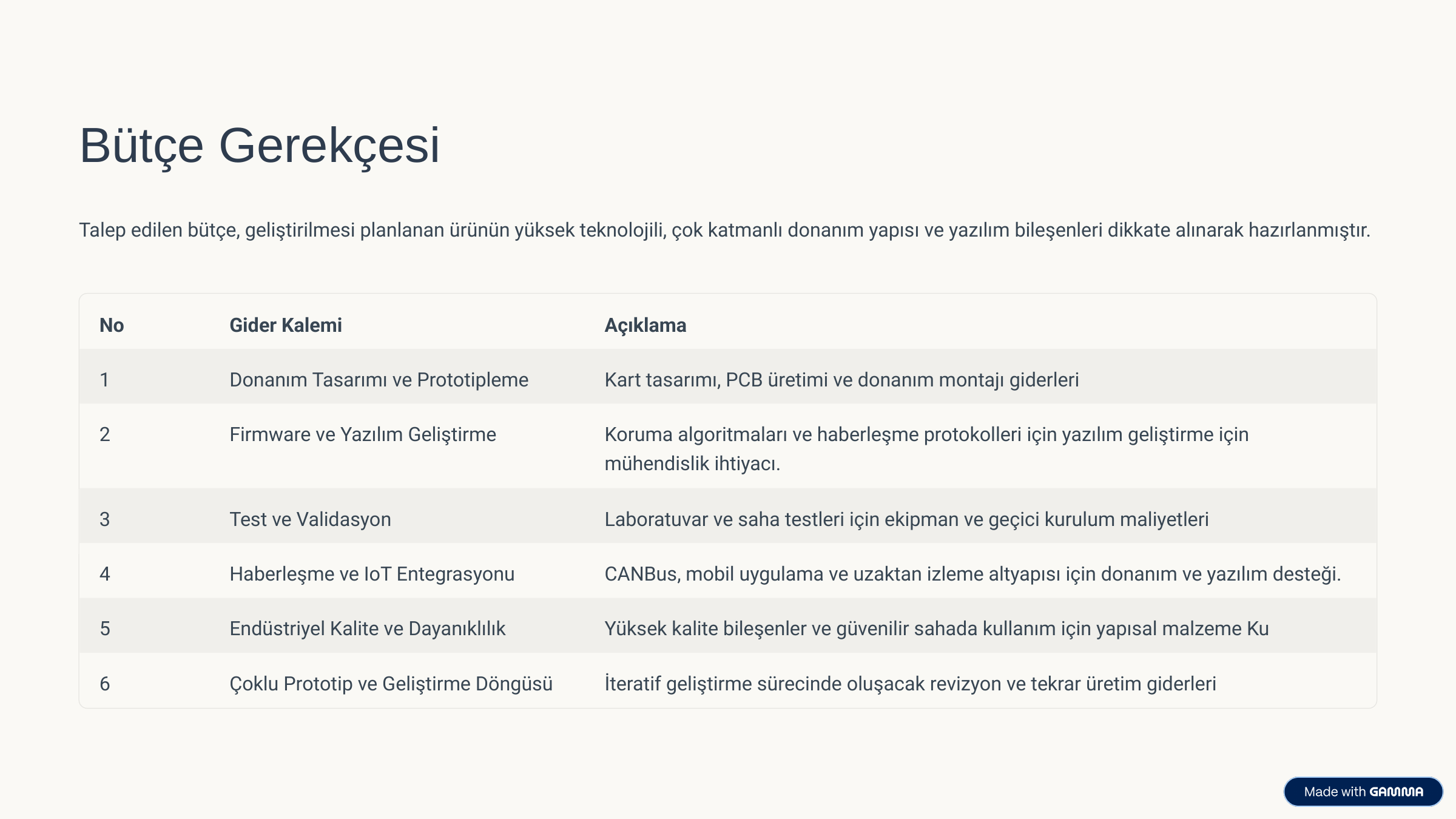

Bütçe Gerekçesi
Talep edilen bütçe, geliştirilmesi planlanan ürünün yüksek teknolojili, çok katmanlı donanım yapısı ve yazılım bileşenleri dikkate alınarak hazırlanmıştır.

No
Gider Kalemi
Açıklama

1
Donanım Tasarımı ve Prototipleme
Kart tasarımı, PCB üretimi ve donanım montajı giderleri

2
Firmware ve Yazılım Geliştirme
Koruma algoritmaları ve haberleşme protokolleri için yazılım geliştirme için mühendislik ihtiyacı.

3
Test ve Validasyon
Laboratuvar ve saha testleri için ekipman ve geçici kurulum maliyetleri

4
Haberleşme ve IoT Entegrasyonu
CANBus, mobil uygulama ve uzaktan izleme altyapısı için donanım ve yazılım desteği.

5
Endüstriyel Kalite ve Dayanıklılık
Yüksek kalite bileşenler ve güvenilir sahada kullanım için yapısal malzeme Ku

6
Çoklu Prototip ve Geliştirme Döngüsü
İteratif geliştirme sürecinde oluşacak revizyon ve tekrar üretim giderleri